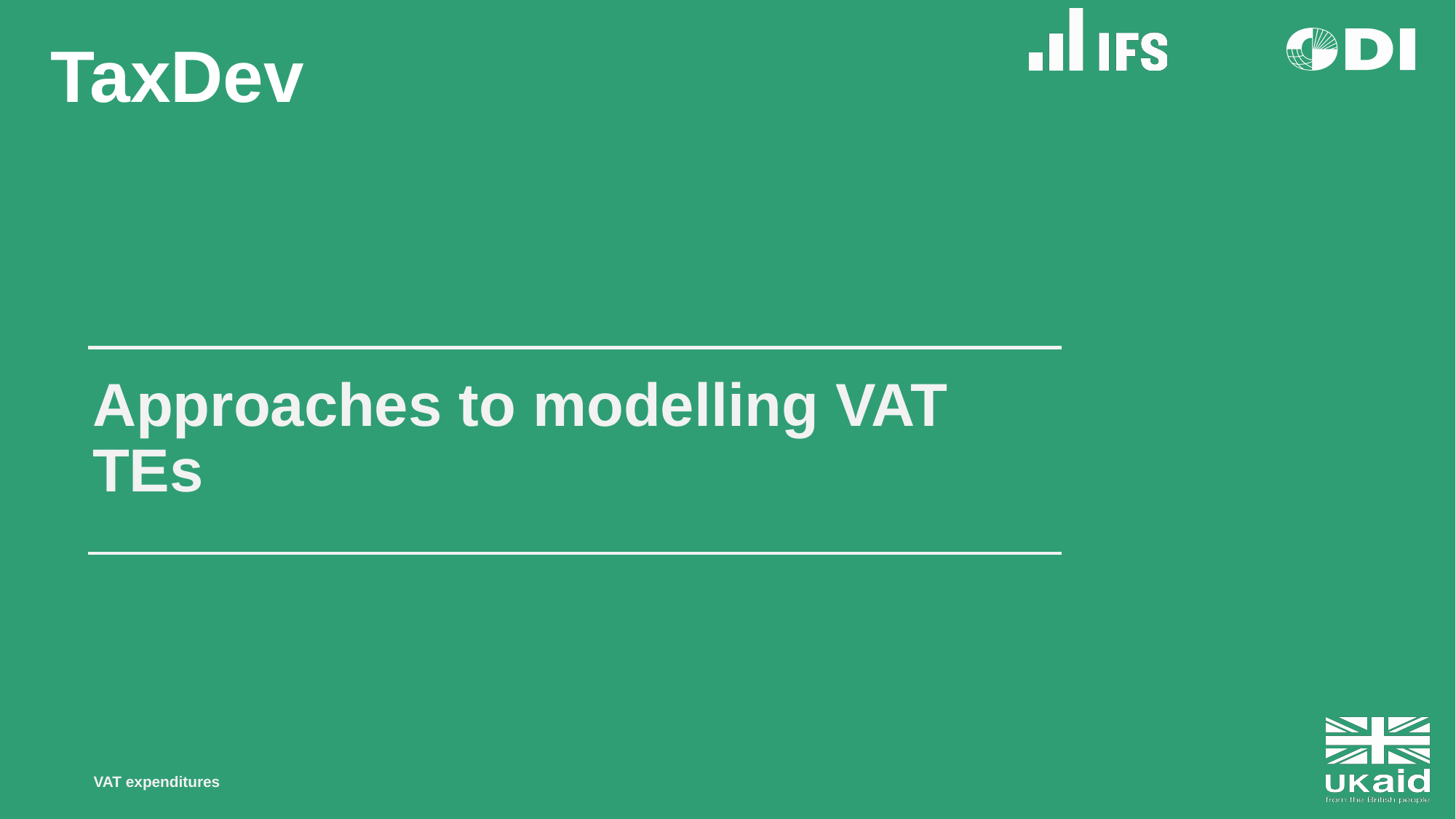

# Approaches to modelling VAT TEs
VAT expenditures